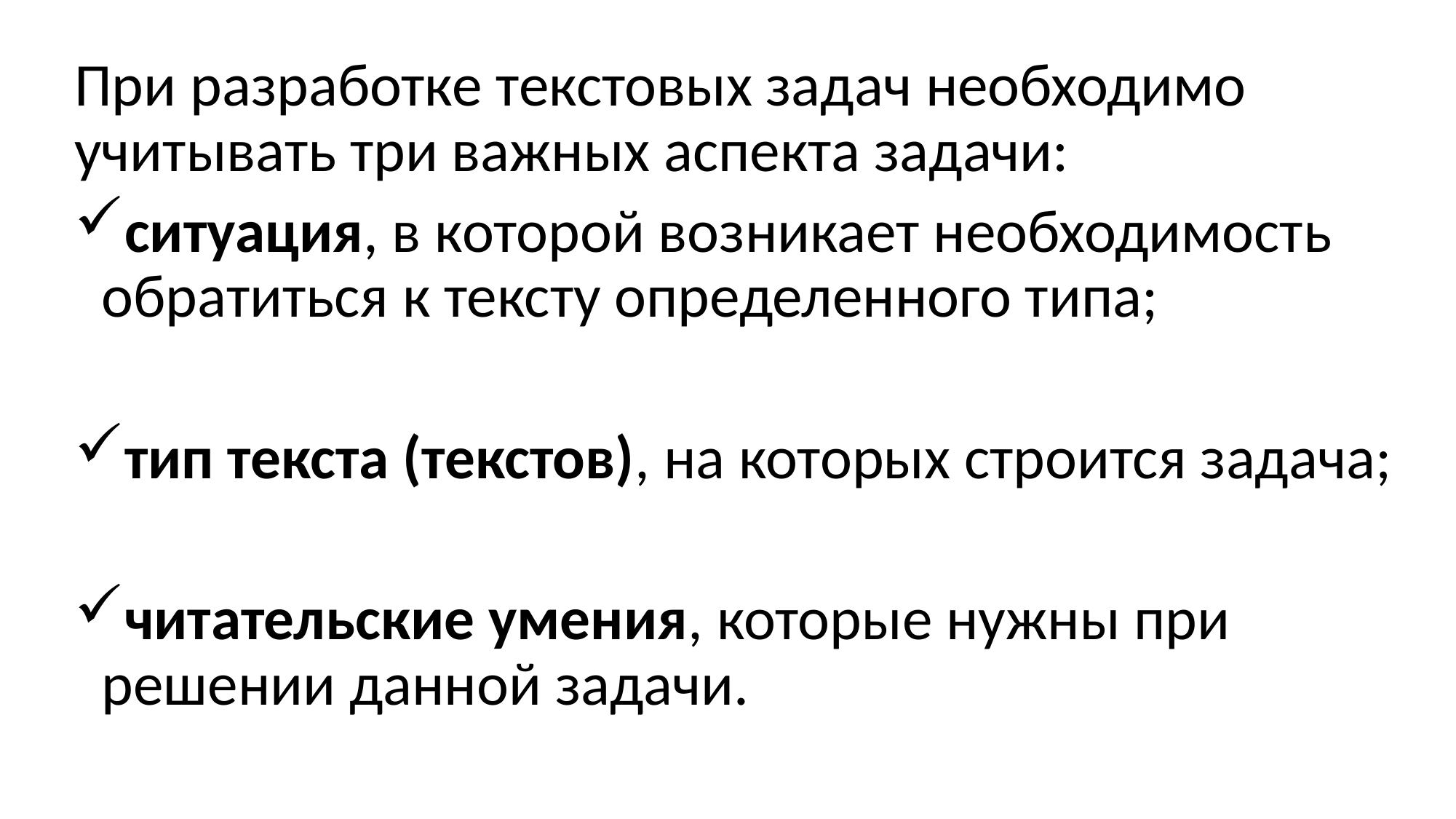

При разработке текстовых задач необходимо учитывать три важных аспекта задачи:
ситуация, в которой возникает необходимость обратиться к тексту определенного типа;

тип текста (текстов), на которых строится задача;

читательские умения, которые нужны при решении данной задачи.